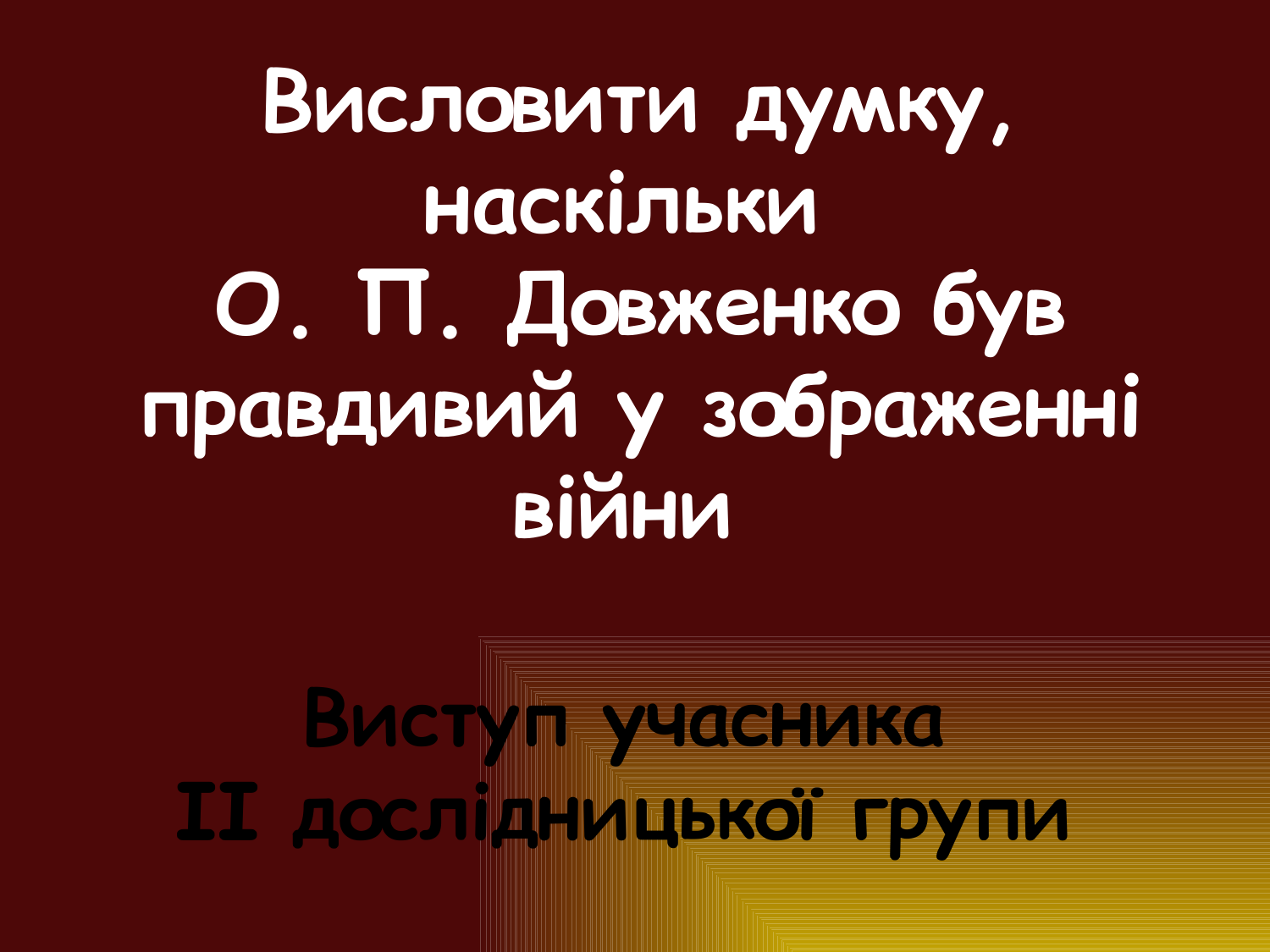

Висловити думку, наскільки
О. П. Довженко був правдивий у зображенні війни
Виступ учасника
ІІ дослідницької групи